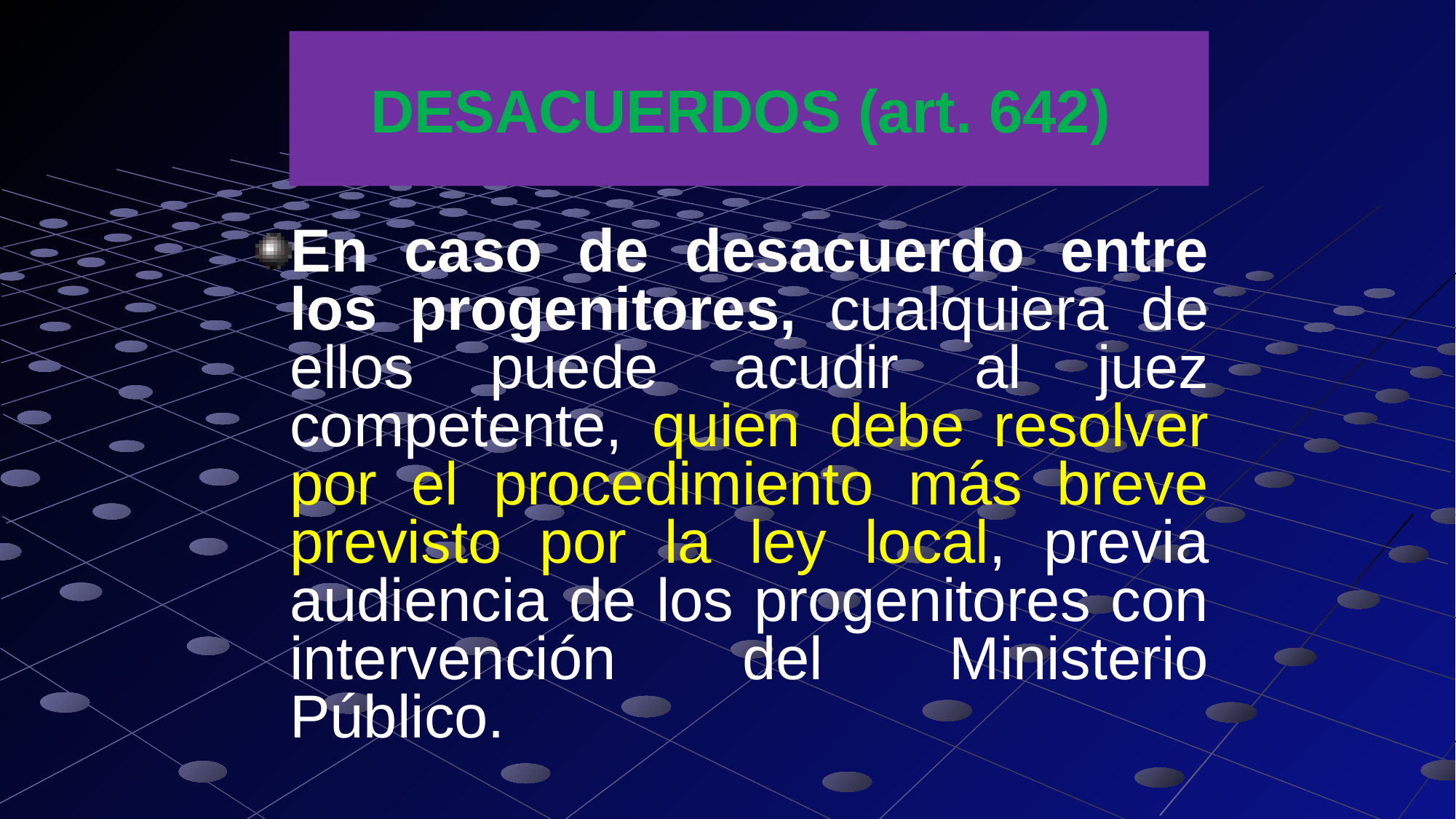

DESACUERDOS (art. 642)
En caso de desacuerdo entre los progenitores, cualquiera de ellos puede acudir al juez competente, quien debe resolver por el procedimiento más breve previsto por la ley local, previa audiencia de los progenitores con intervención del Ministerio Público.